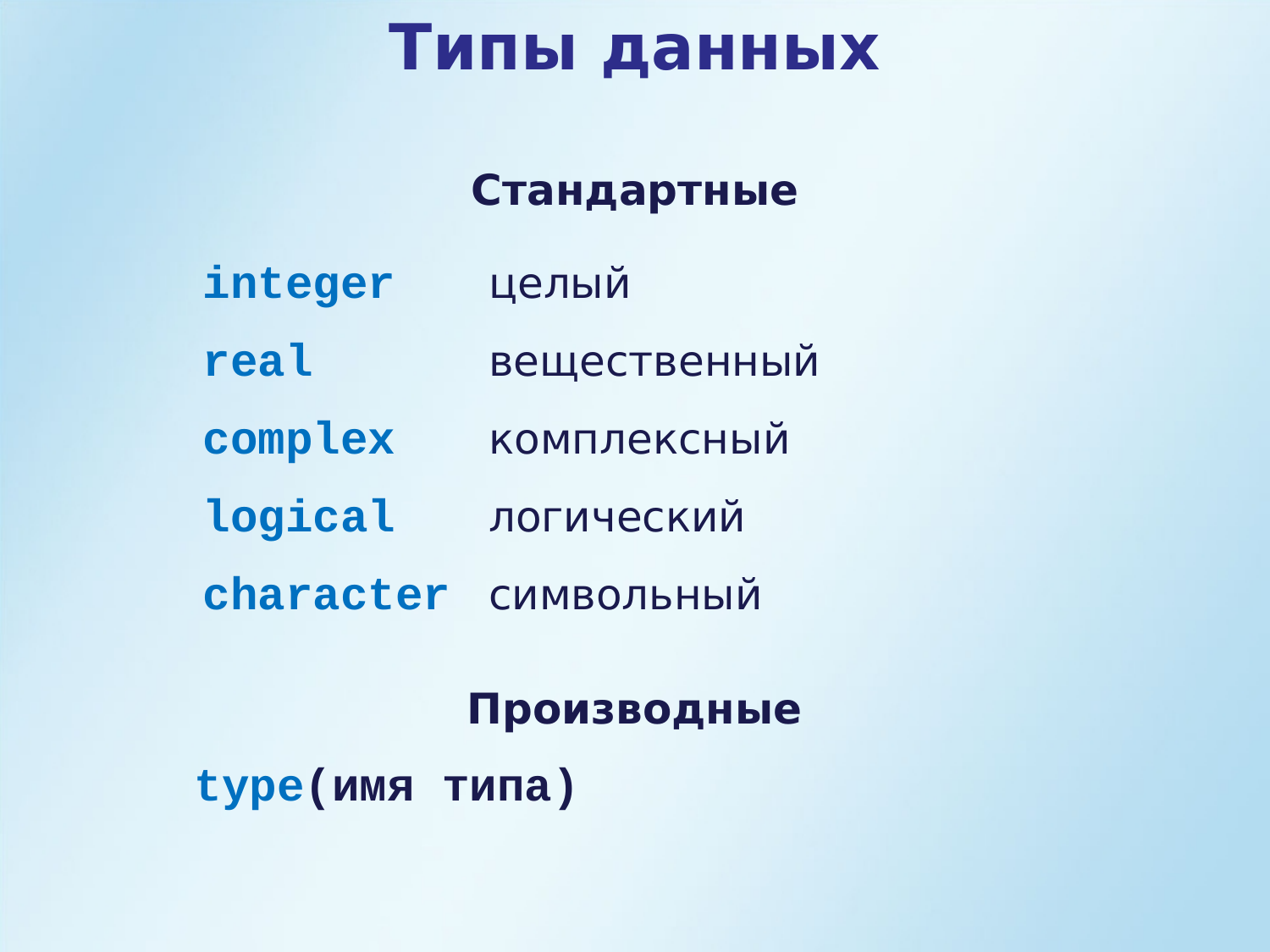

Типы данных
Стандартные
integer 	целый
real		вещественный
complex	комплексный
logical	логический
character	символьный
Производные
	  type(имя типа)